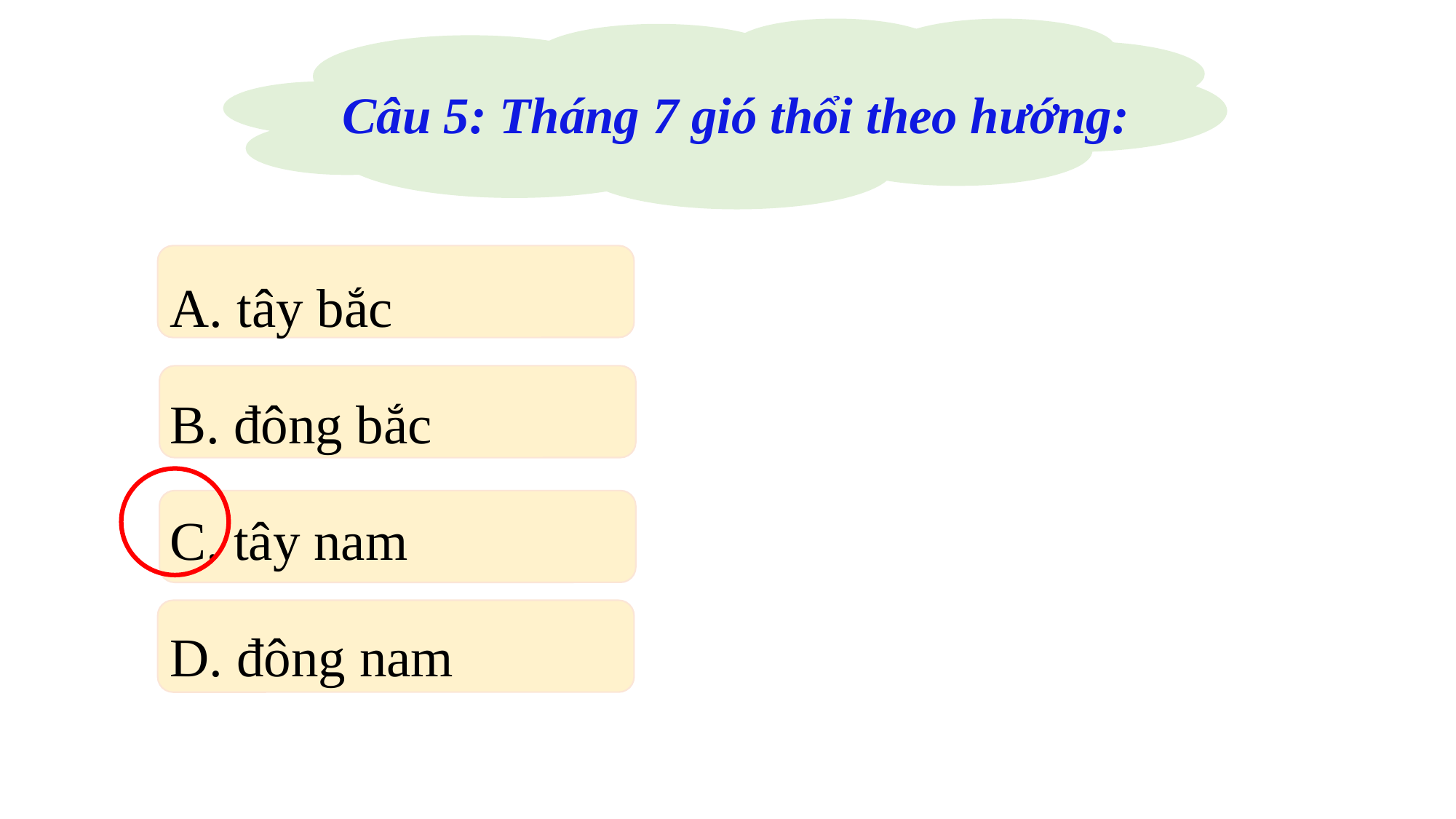

Câu 5: Tháng 7 gió thổi theo hướng:
A. tây bắc
B. đông bắc
C. tây nam
D. đông nam